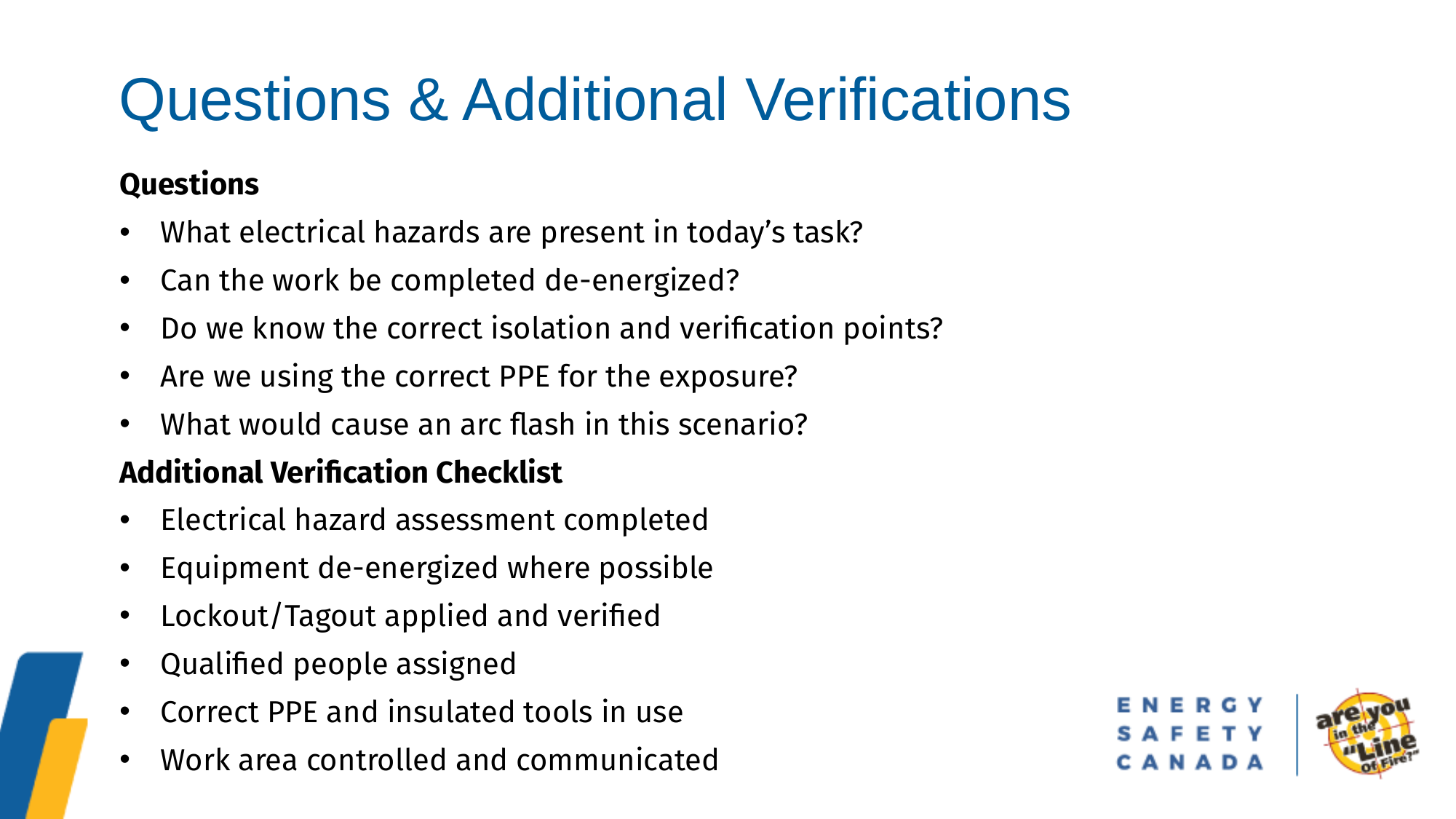

Questions & Additional Verifications
Questions
What electrical hazards are present in today’s task?
Can the work be completed de-energized?
Do we know the correct isolation and verification points?
Are we using the correct PPE for the exposure?
What would cause an arc flash in this scenario?
Additional Verification Checklist
Electrical hazard assessment completed
Equipment de-energized where possible
Lockout/Tagout applied and verified
Qualified people assigned
Correct PPE and insulated tools in use
Work area controlled and communicated